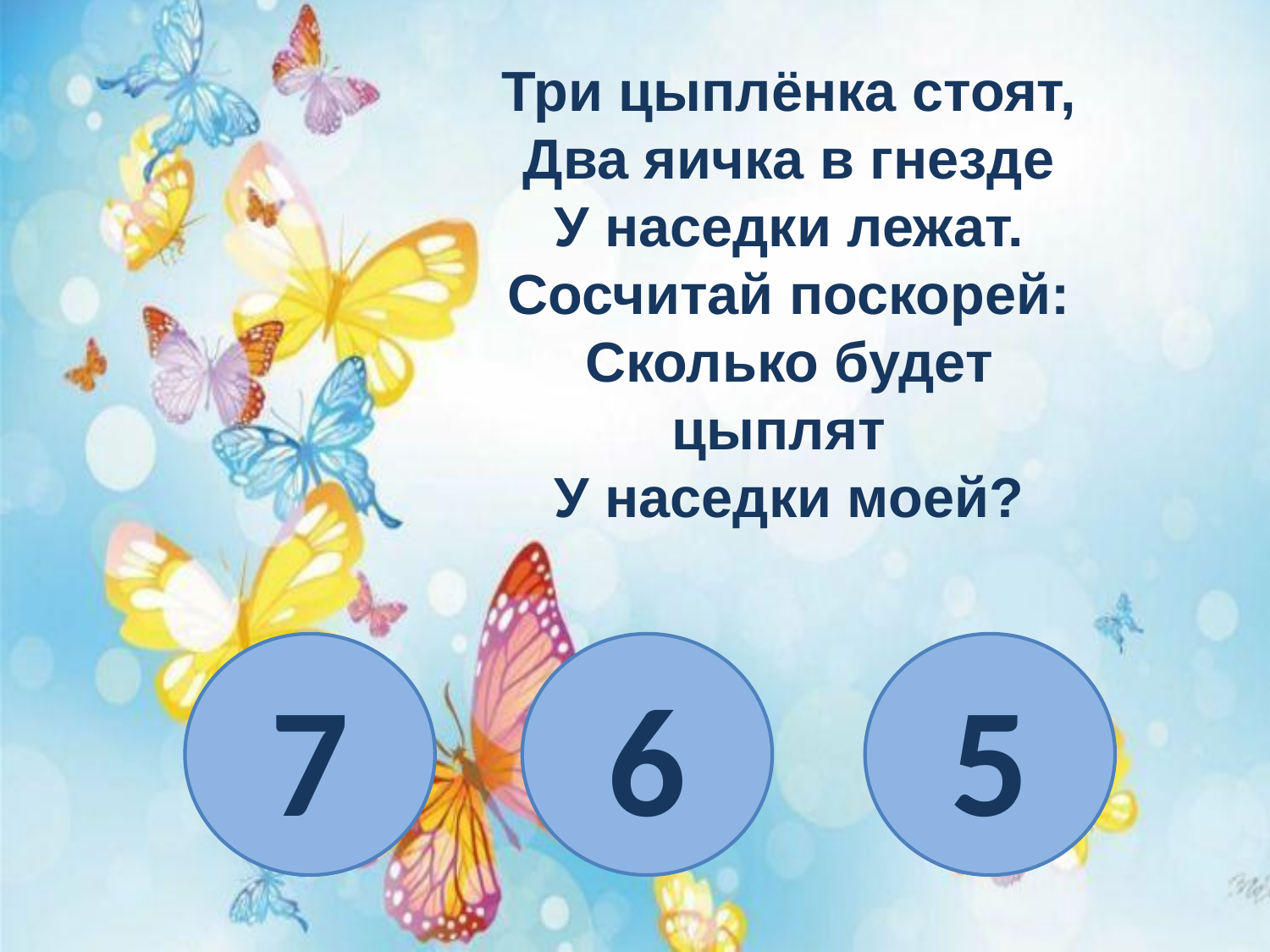

Три цыплёнка стоят,
Два яичка в гнезде
У наседки лежат.
Сосчитай поскорей:
Сколько будет цыплят
У наседки моей?
7
6
5